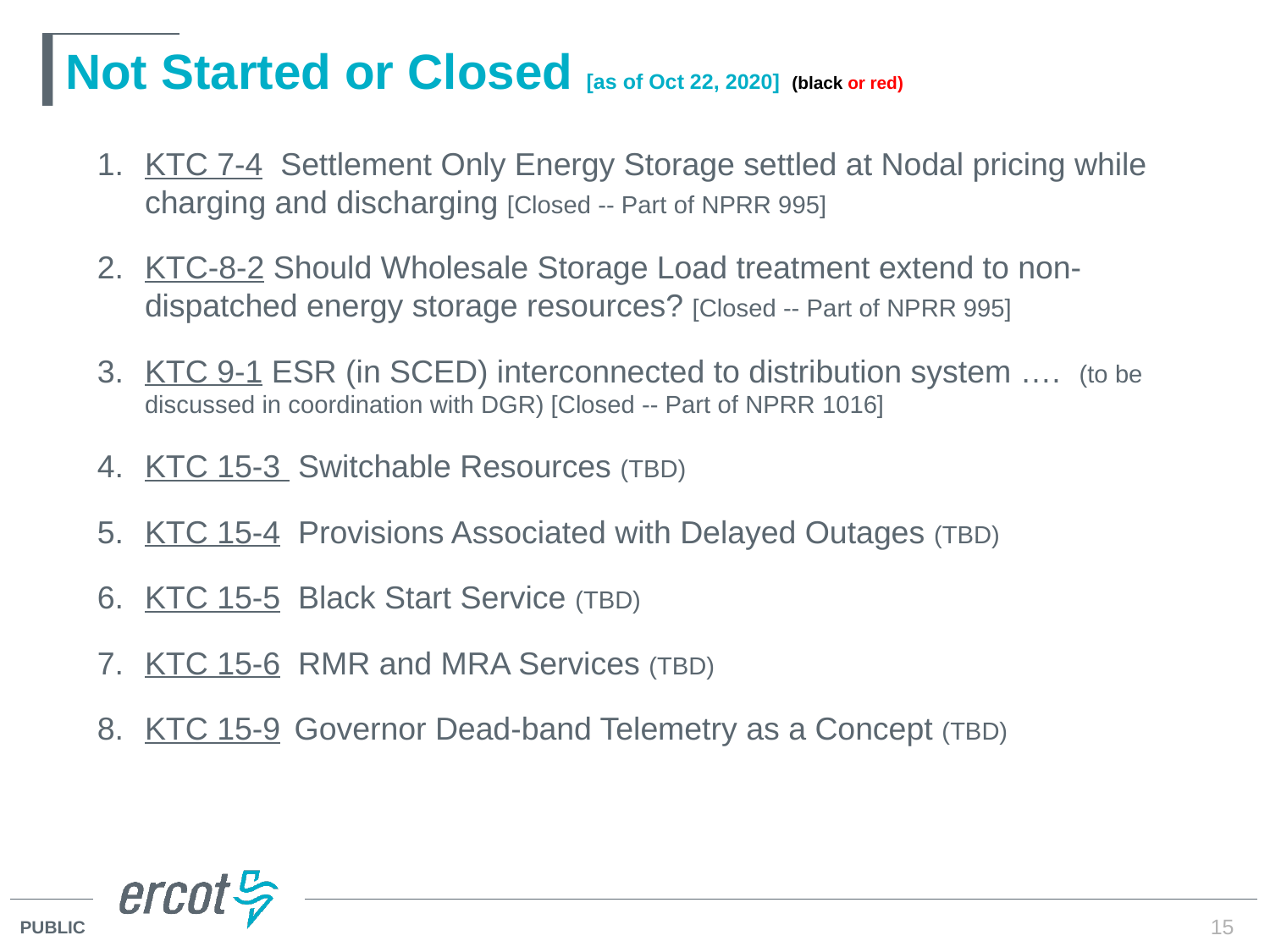

# Not Started or Closed [as of Oct 22, 2020]  (black or red)
KTC 7-4  Settlement Only Energy Storage settled at Nodal pricing while charging and discharging [Closed -- Part of NPRR 995]
KTC-8-2 Should Wholesale Storage Load treatment extend to non-dispatched energy storage resources? [Closed -- Part of NPRR 995]
KTC 9-1 ESR (in SCED) interconnected to distribution system ….  (to be discussed in coordination with DGR) [Closed -- Part of NPRR 1016]
KTC 15-3  Switchable Resources (TBD)
KTC 15-4  Provisions Associated with Delayed Outages (TBD)
KTC 15-5  Black Start Service (TBD)
KTC 15-6  RMR and MRA Services (TBD)
KTC 15-9  Governor Dead-band Telemetry as a Concept (TBD)

15